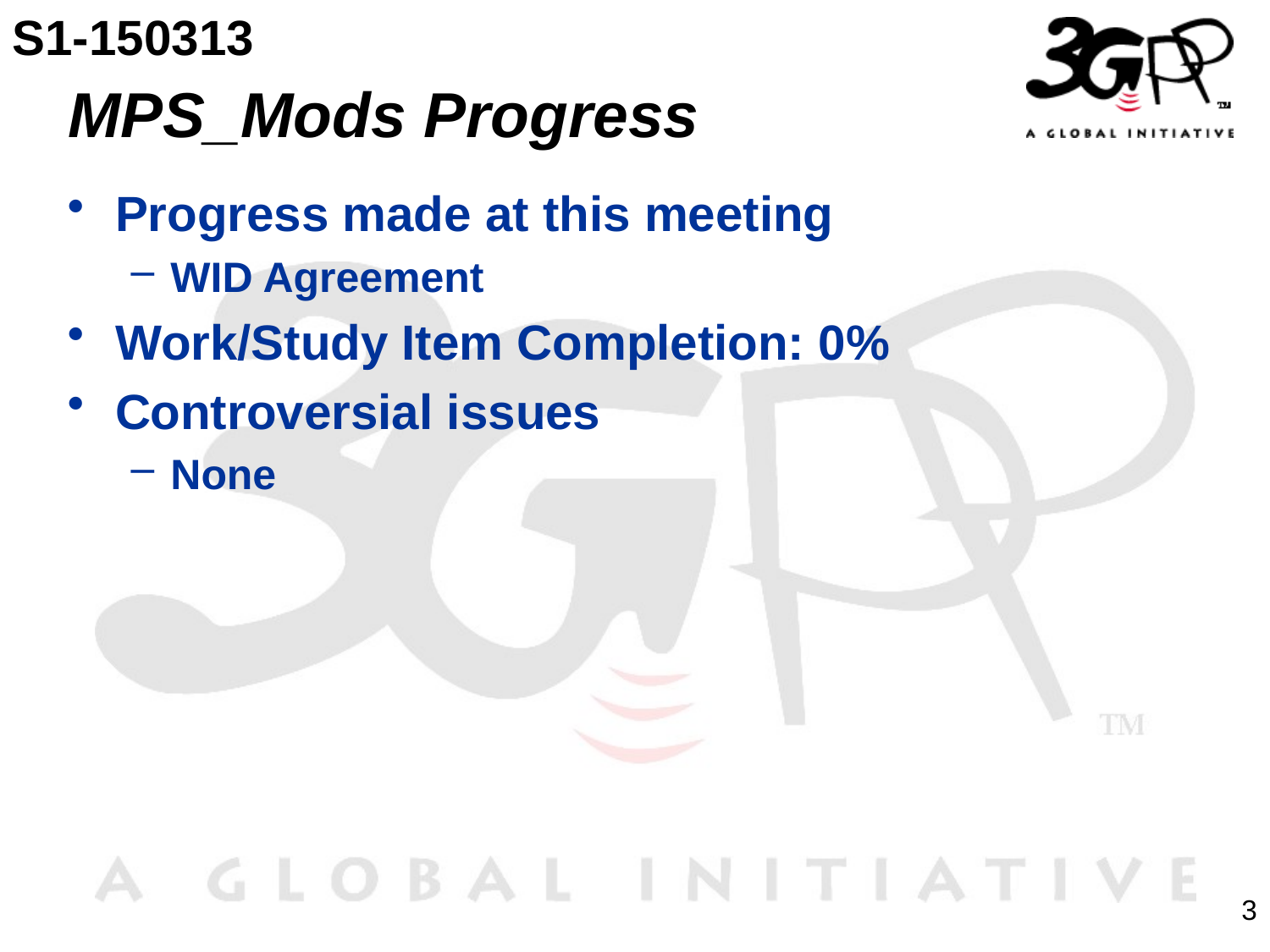

S1-150313
# MPS_Mods Progress
Progress made at this meeting
WID Agreement
Work/Study Item Completion: 0%
Controversial issues
None
3